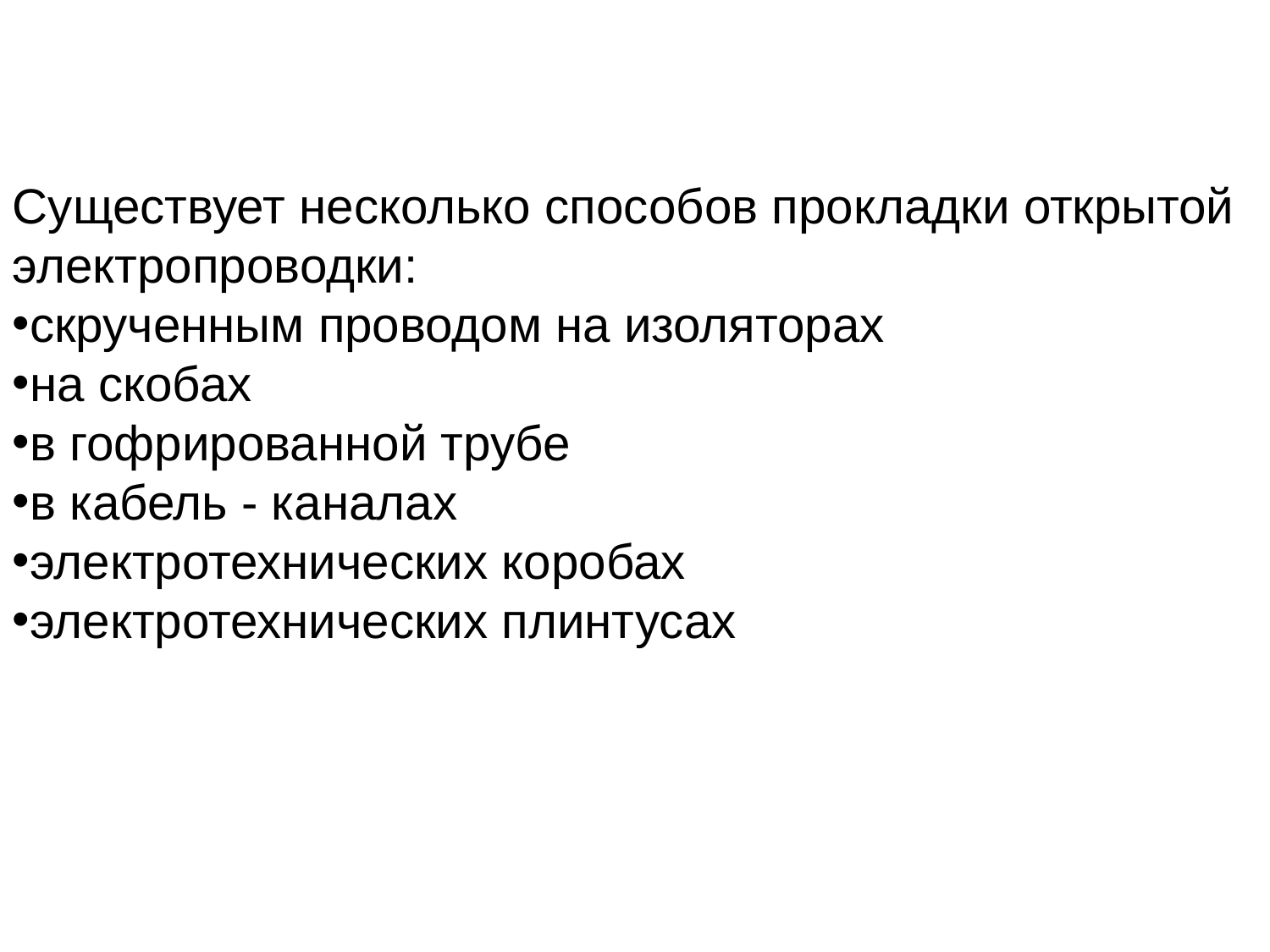

Существует несколько способов прокладки открытой электропроводки:
скрученным проводом на изоляторах
на скобах
в гофрированной трубе
в кабель - каналах
электротехнических коробах
электротехнических плинтусах